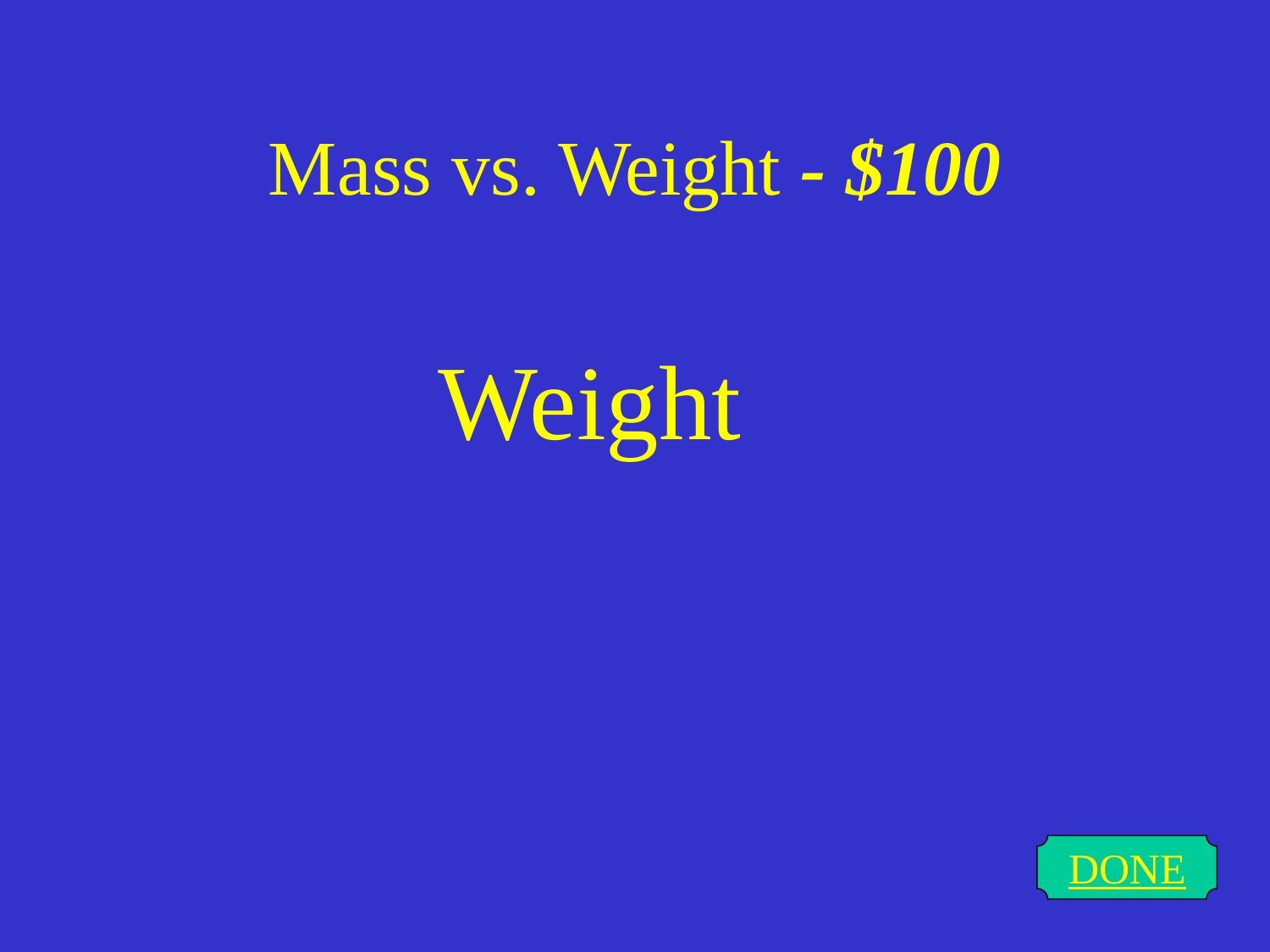

# Mass vs. Weight - $100
Weight

DONE